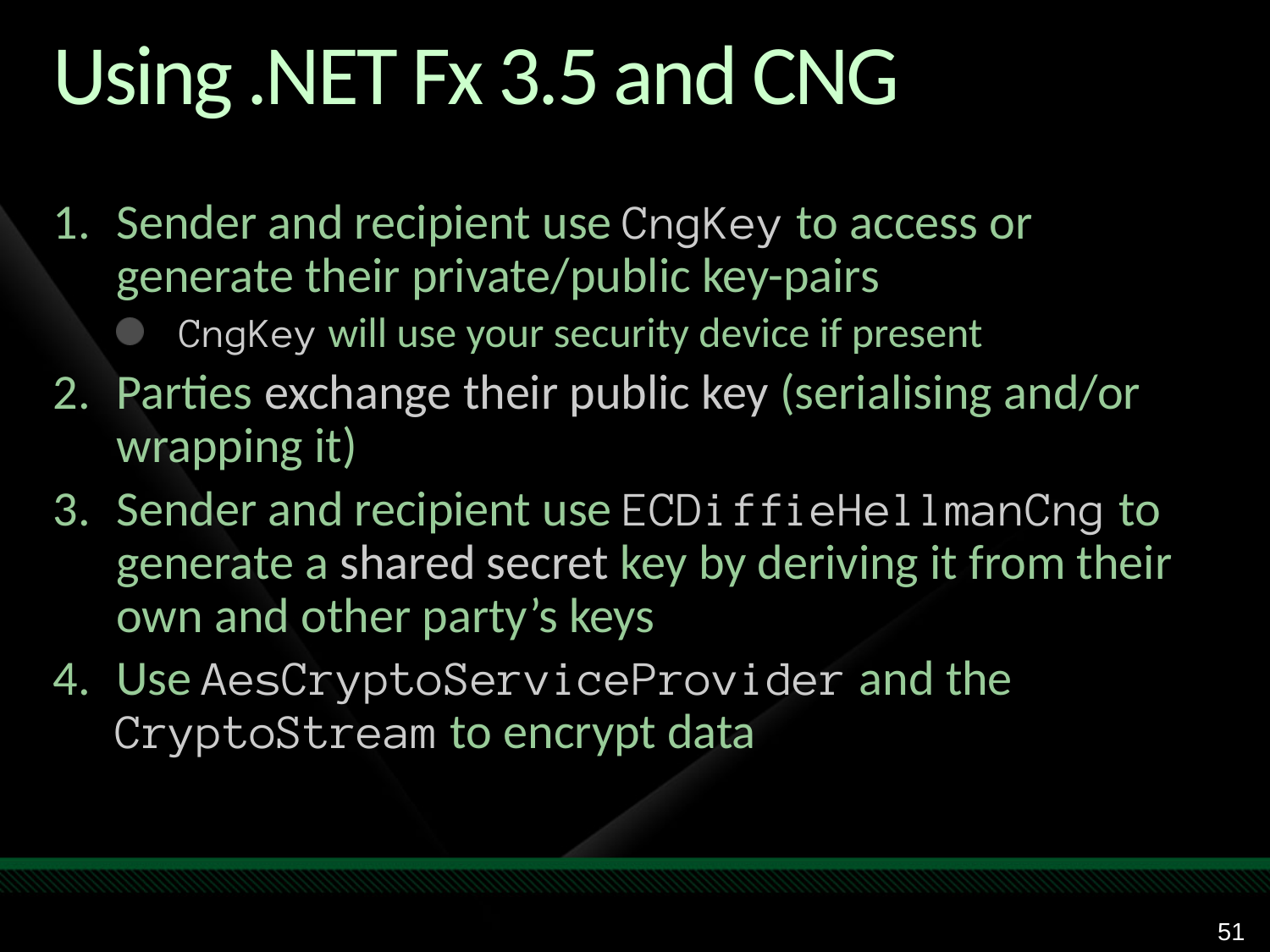

# Using .NET Fx 3.5 and CNG
Sender and recipient use CngKey to access or generate their private/public key-pairs
CngKey will use your security device if present
Parties exchange their public key (serialising and/or wrapping it)
Sender and recipient use ECDiffieHellmanCng to generate a shared secret key by deriving it from their own and other party’s keys
Use AesCryptoServiceProvider and the CryptoStream to encrypt data